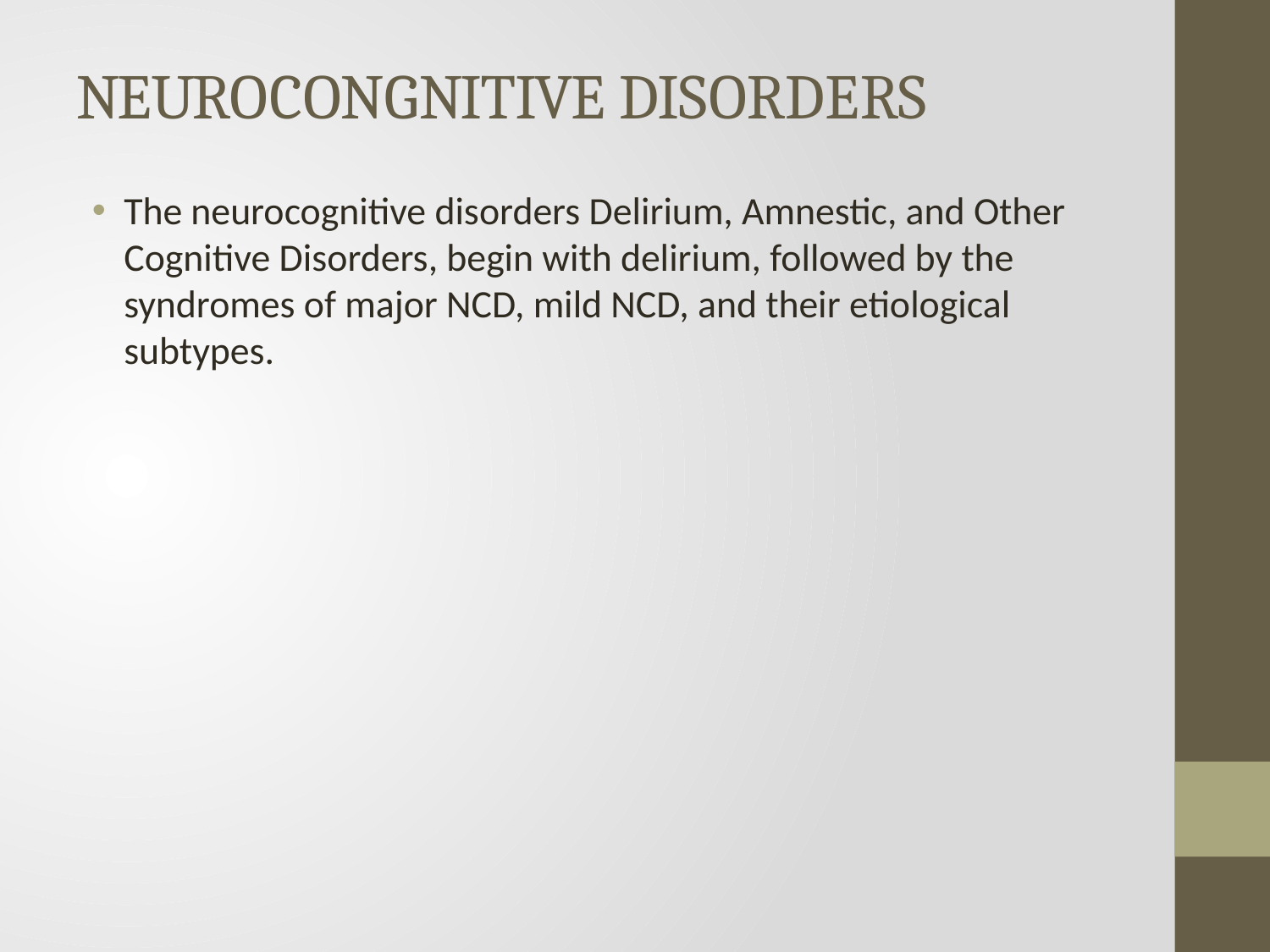

# NEUROCONGNITIVE DISORDERS
The neurocognitive disorders Delirium, Amnestic, and Other Cognitive Disorders, begin with delirium, followed by the syndromes of major NCD, mild NCD, and their etiological subtypes.